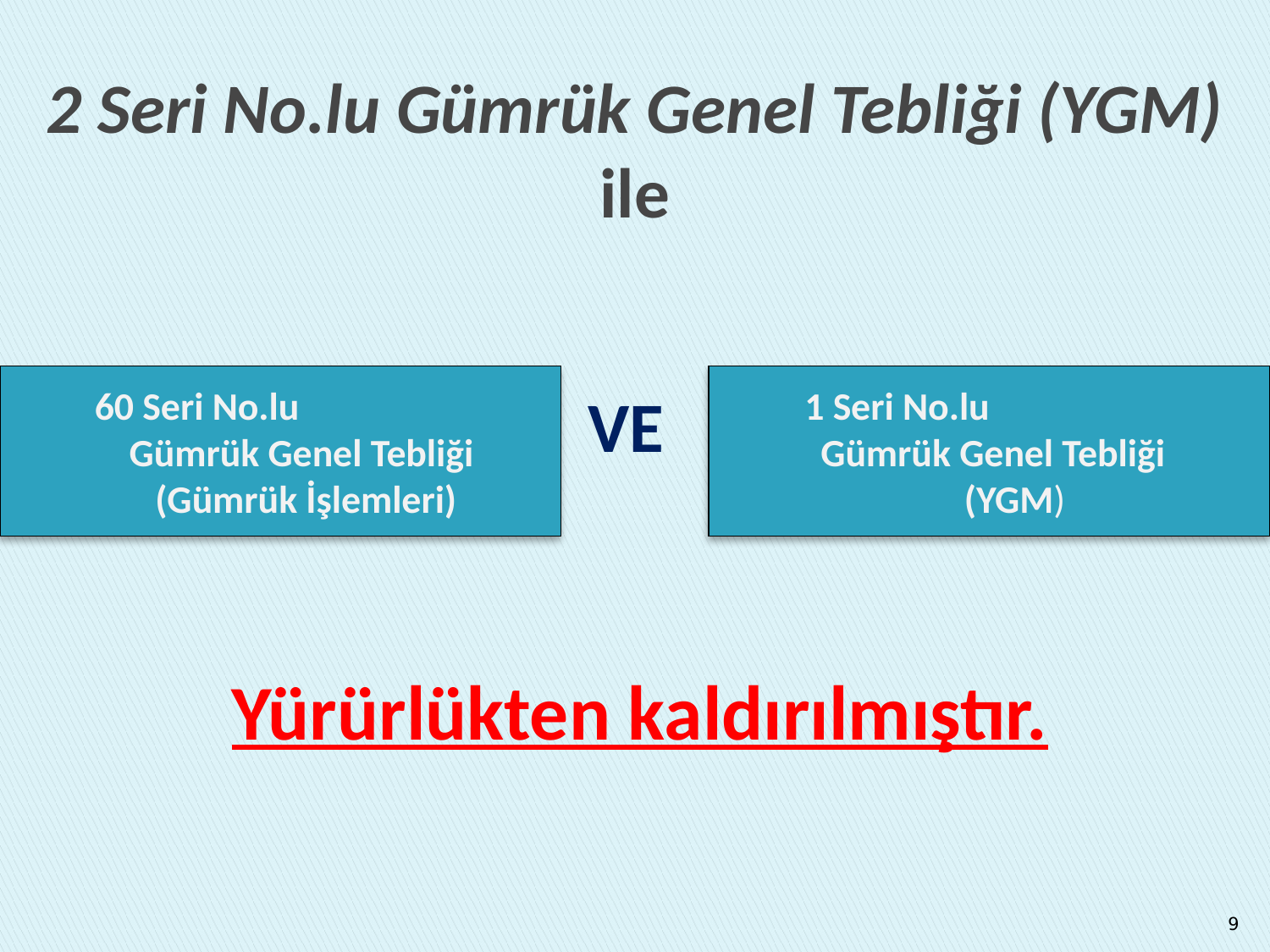

2 Seri No.lu Gümrük Genel Tebliği (YGM) ile
60 Seri No.lu                      Gümrük Genel Tebliği  (Gümrük İşlemleri)
1 Seri No.lu                        Gümrük Genel Tebliği      (YGM)
VE
Yürürlükten kaldırılmıştır.
9